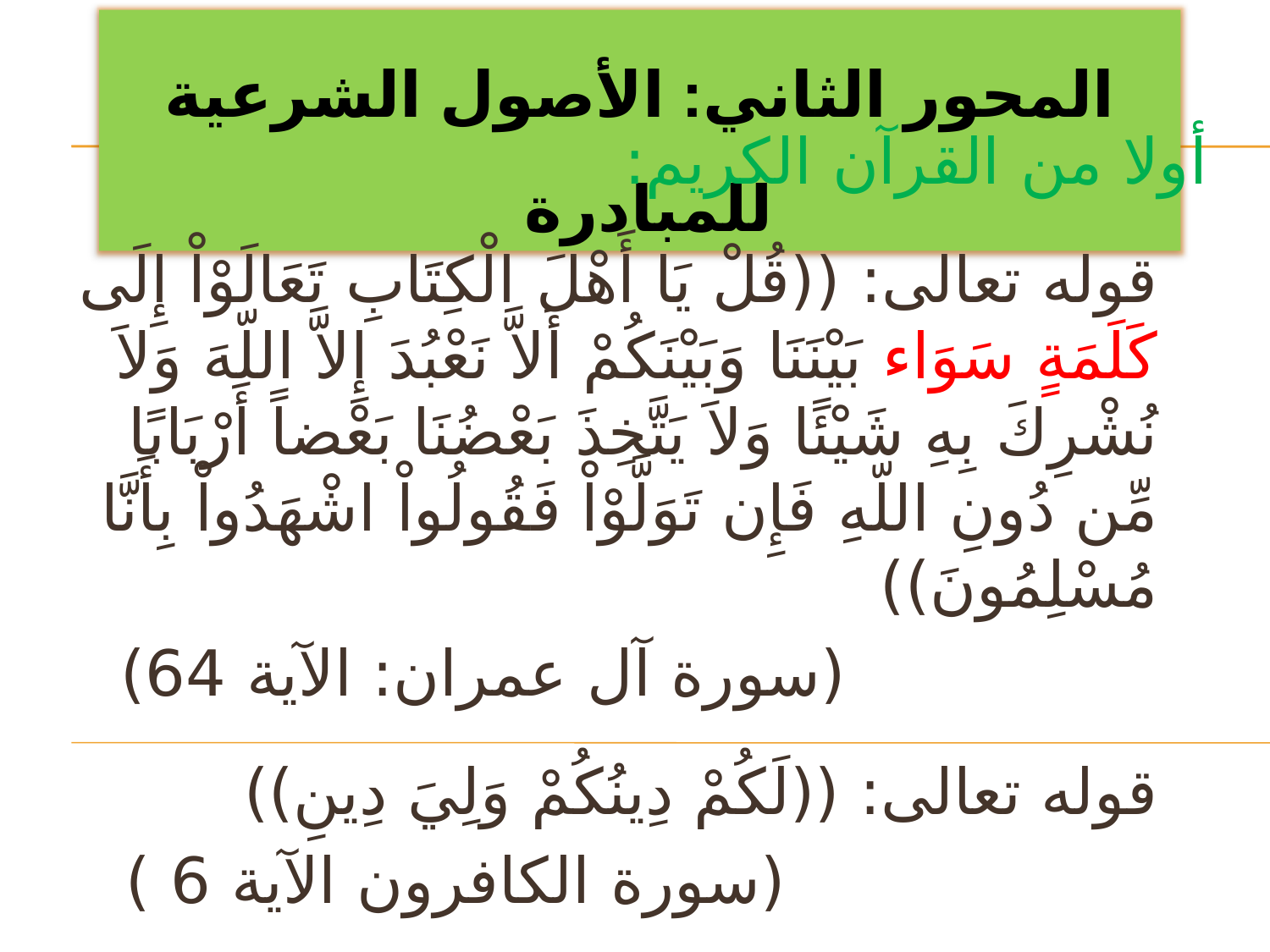

المحور الثاني: الأصول الشرعية للمبادرة
أولا من القرآن الكريم:
قوله تعالى: ((قُلْ يَا أَهْلَ الْكِتَابِ تَعَالَوْاْ إِلَى كَلَمَةٍ سَوَاء بَيْنَنَا وَبَيْنَكُمْ أَلاَّ نَعْبُدَ إِلاَّ اللّهَ وَلاَ نُشْرِكَ بِهِ شَيْئًا وَلاَ يَتَّخِذَ بَعْضُنَا بَعْضاً أَرْبَابًا مِّن دُونِ اللّهِ فَإِن تَوَلَّوْاْ فَقُولُواْ اشْهَدُواْ بِأَنَّا مُسْلِمُونَ))
                  (سورة آل عمران: الآية 64)
قوله تعالى: ((لَكُمْ دِينُكُمْ وَلِيَ دِينِ))
                     (سورة الكافرون الآية 6 )